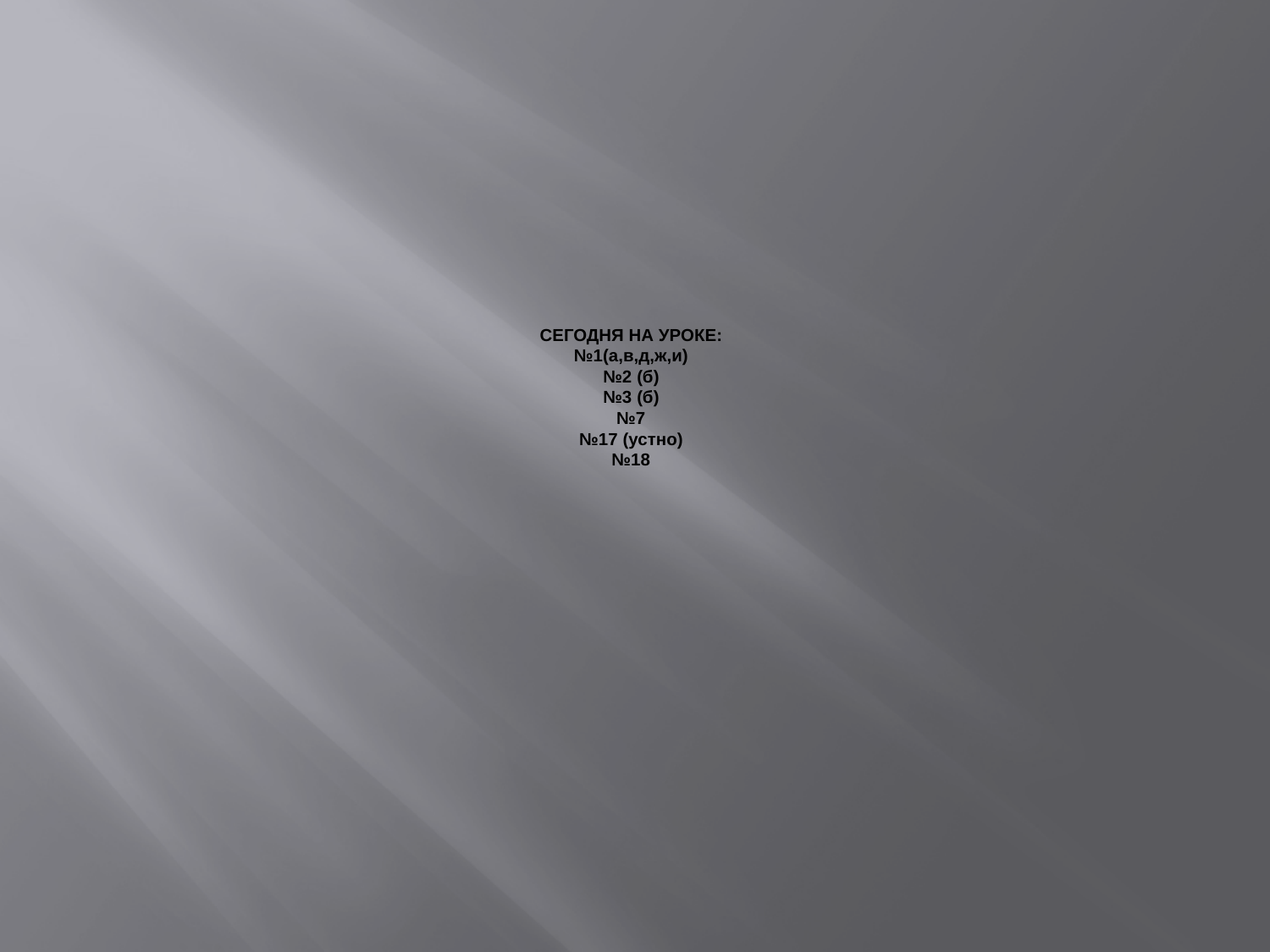

# СЕГОДНЯ НА УРОКЕ: №1(а,в,д,ж,и) №2 (б) №3 (б) №7 №17 (устно) №18